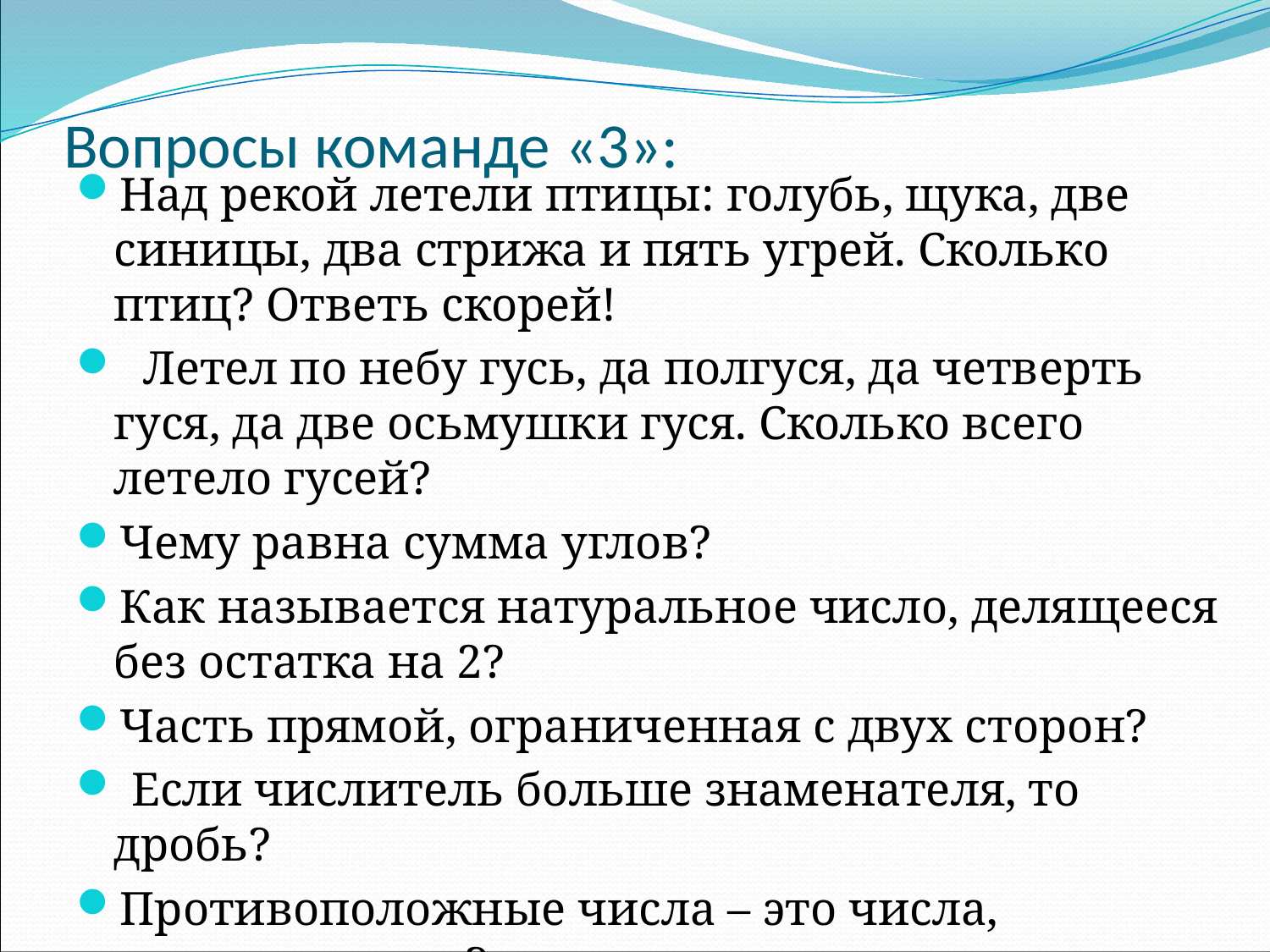

# Вопросы команде «3»:
Над рекой летели птицы: голубь, щука, две синицы, два стрижа и пять угрей. Сколько птиц? Ответь скорей!
  Летел по небу гусь, да полгуся, да четверть гуся, да две осьмушки гуся. Сколько всего летело гусей?
Чему равна сумма углов?
Как называется натуральное число, делящееся без остатка на 2?
Часть прямой, ограниченная с двух сторон?
 Если числитель больше знаменателя, то дробь?
Противоположные числа – это числа, отличающиеся?